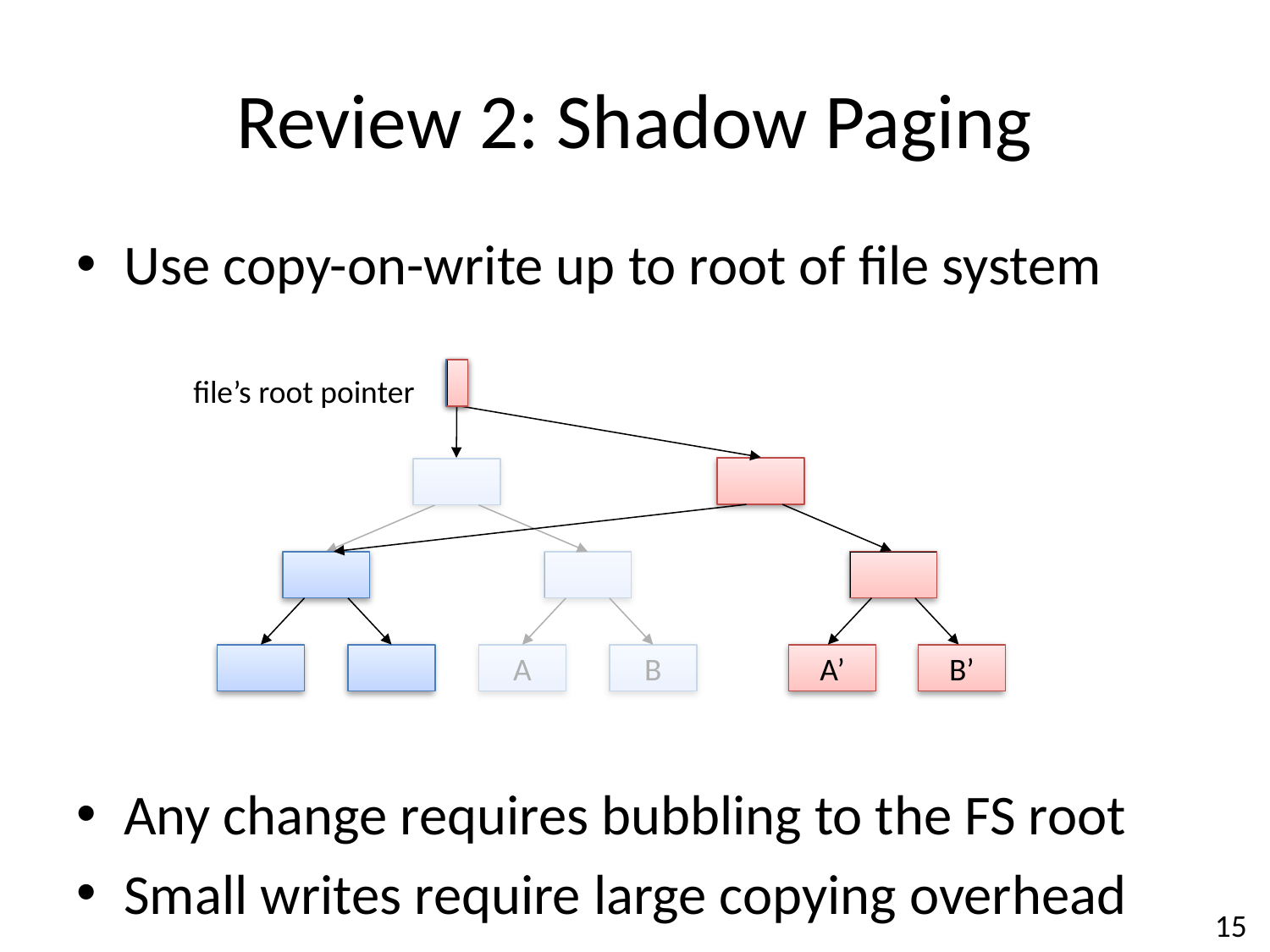

# Review 2: Shadow Paging
Use copy-on-write up to root of file system

file’s root pointer

A
B
A’
B’
Any change requires bubbling to the FS root
Small writes require large copying overhead
15